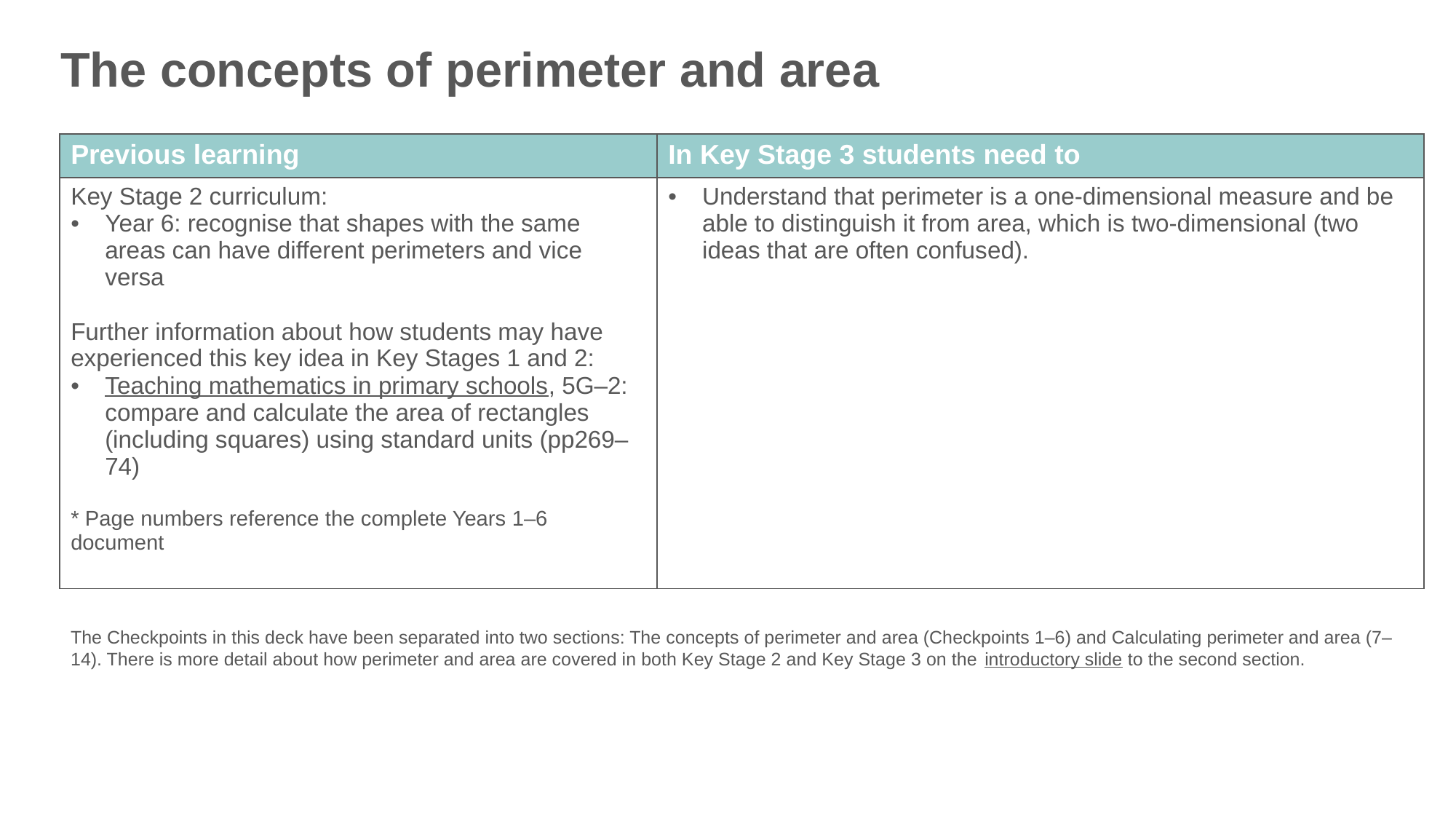

The concepts of perimeter and area
| Previous learning | In Key Stage 3 students need to |
| --- | --- |
| Key Stage 2 curriculum: Year 6: recognise that shapes with the same areas can have different perimeters and vice versa Further information about how students may have experienced this key idea in Key Stages 1 and 2: Teaching mathematics in primary schools, 5G–2: compare and calculate the area of rectangles (including squares) using standard units (pp269–74) \* Page numbers reference the complete Years 1–6 document | Understand that perimeter is a one-dimensional measure and be able to distinguish it from area, which is two-dimensional (two ideas that are often confused). |
The Checkpoints in this deck have been separated into two sections: The concepts of perimeter and area (Checkpoints 1–6) and Calculating perimeter and area (7–14). There is more detail about how perimeter and area are covered in both Key Stage 2 and Key Stage 3 on the introductory slide to the second section.